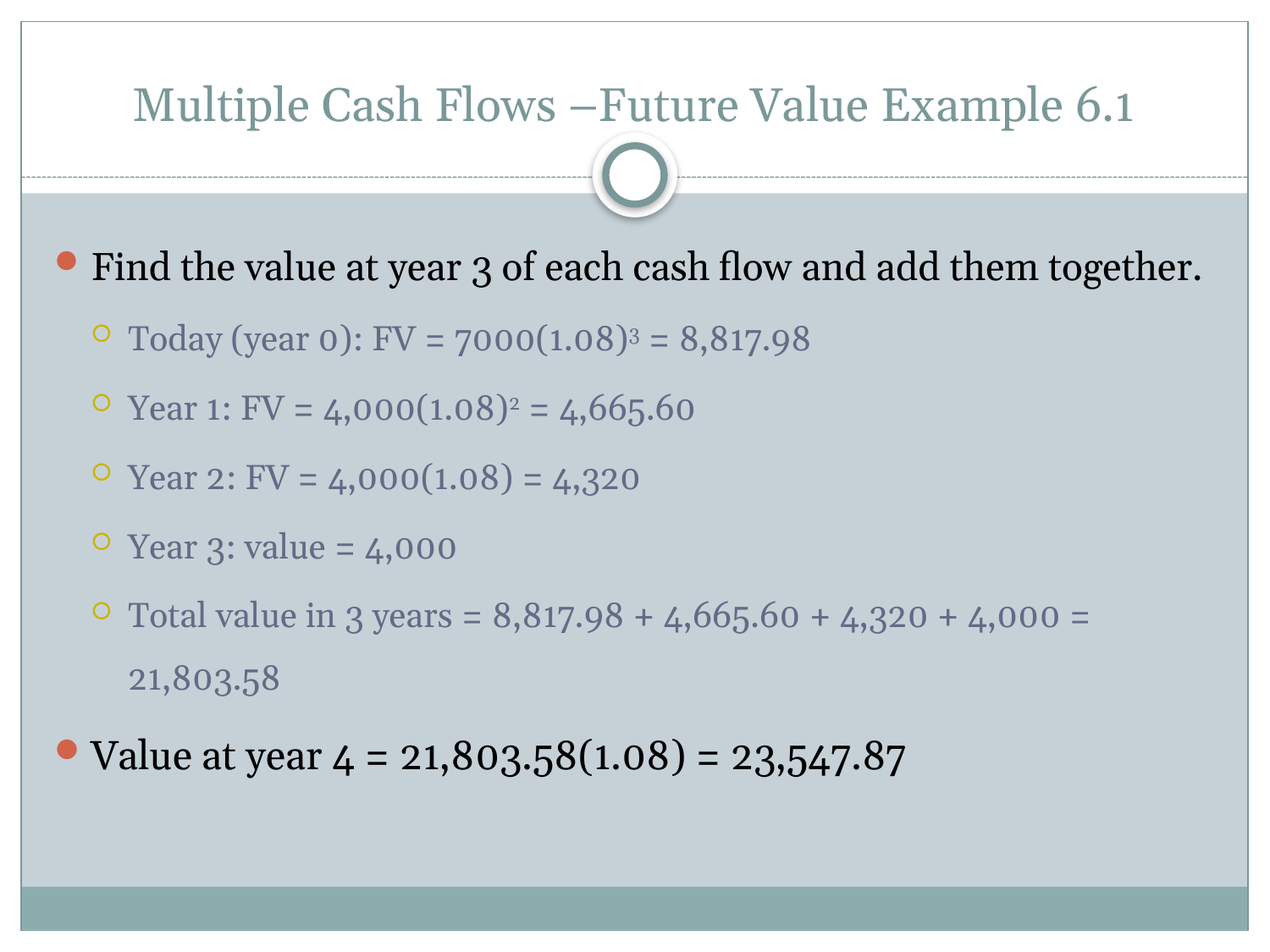

# Multiple Cash Flows –Future Value Example 6.1
Find the value at year 3 of each cash flow and add them together.
Today (year 0): FV = 7000(1.08)3 = 8,817.98
Year 1: FV = 4,000(1.08)2 = 4,665.60
Year 2: FV = 4,000(1.08) = 4,320
Year 3: value = 4,000
Total value in 3 years = 8,817.98 + 4,665.60 + 4,320 + 4,000 = 21,803.58
Value at year 4 = 21,803.58(1.08) = 23,547.87